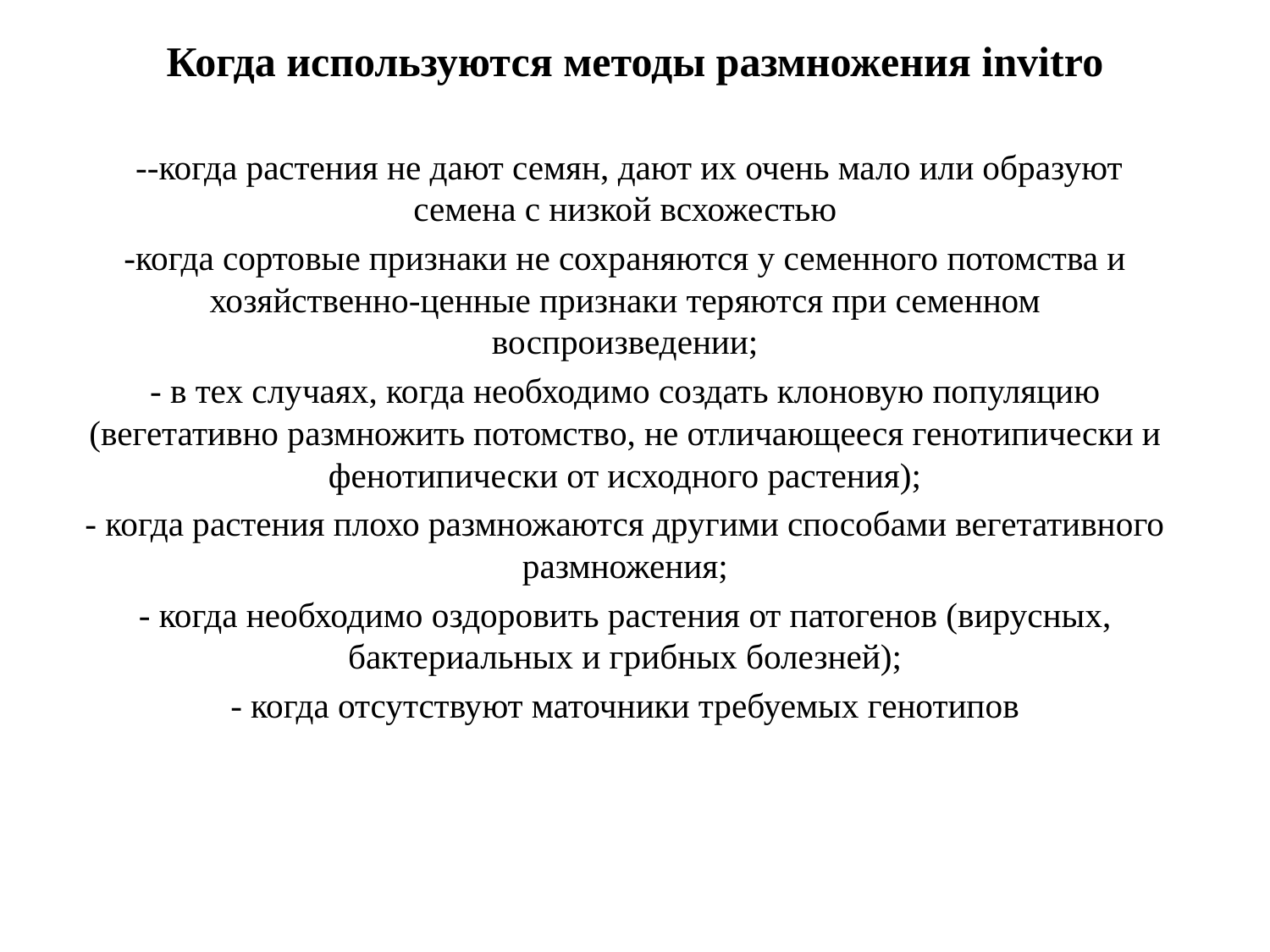

# Когда используются методы размножения invitro

 --когда растения не дают семян, дают их очень мало или образуют семена с низкой всхожестью
-когда сортовые признаки не сохраняются у семенного потомства и хозяйственно-ценные признаки теряются при семенном воспроизведении;
- в тех случаях, когда необходимо создать клоновую популяцию (вегетативно размножить потомство, не отличающееся генотипически и фенотипически от исходного растения);
- когда растения плохо размножаются другими способами вегетативного размножения;
- когда необходимо оздоровить растения от патогенов (вирусных, бактериальных и грибных болезней);
- когда отсутствуют маточники требуемых генотипов